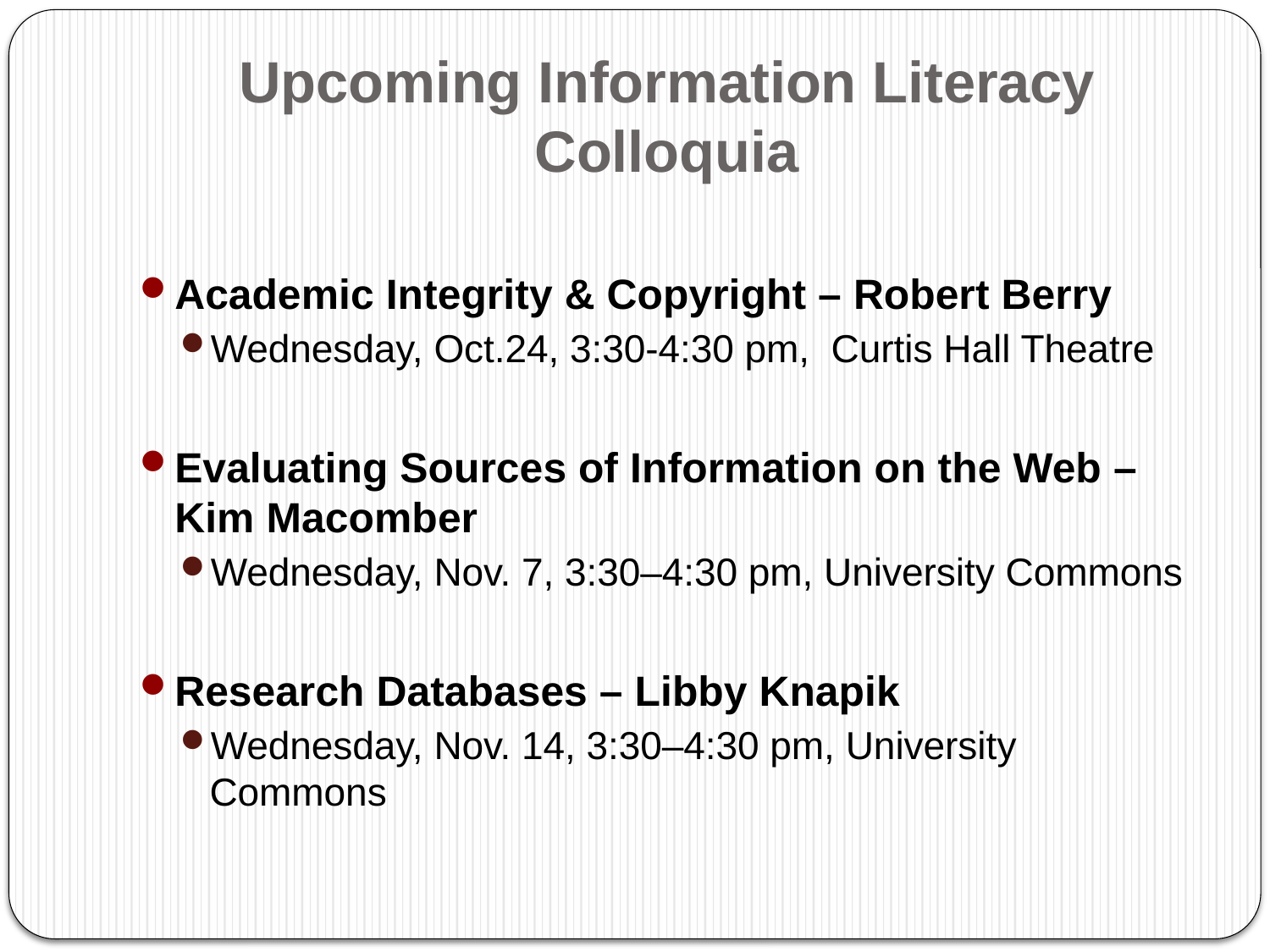

# Upcoming Information Literacy Colloquia

Academic Integrity & Copyright – Robert Berry
Wednesday, Oct.24, 3:30-4:30 pm,  Curtis Hall Theatre

Evaluating Sources of Information on the Web – Kim Macomber
Wednesday, Nov. 7, 3:30–4:30 pm, University Commons

Research Databases – Libby Knapik
Wednesday, Nov. 14, 3:30–4:30 pm, University Commons